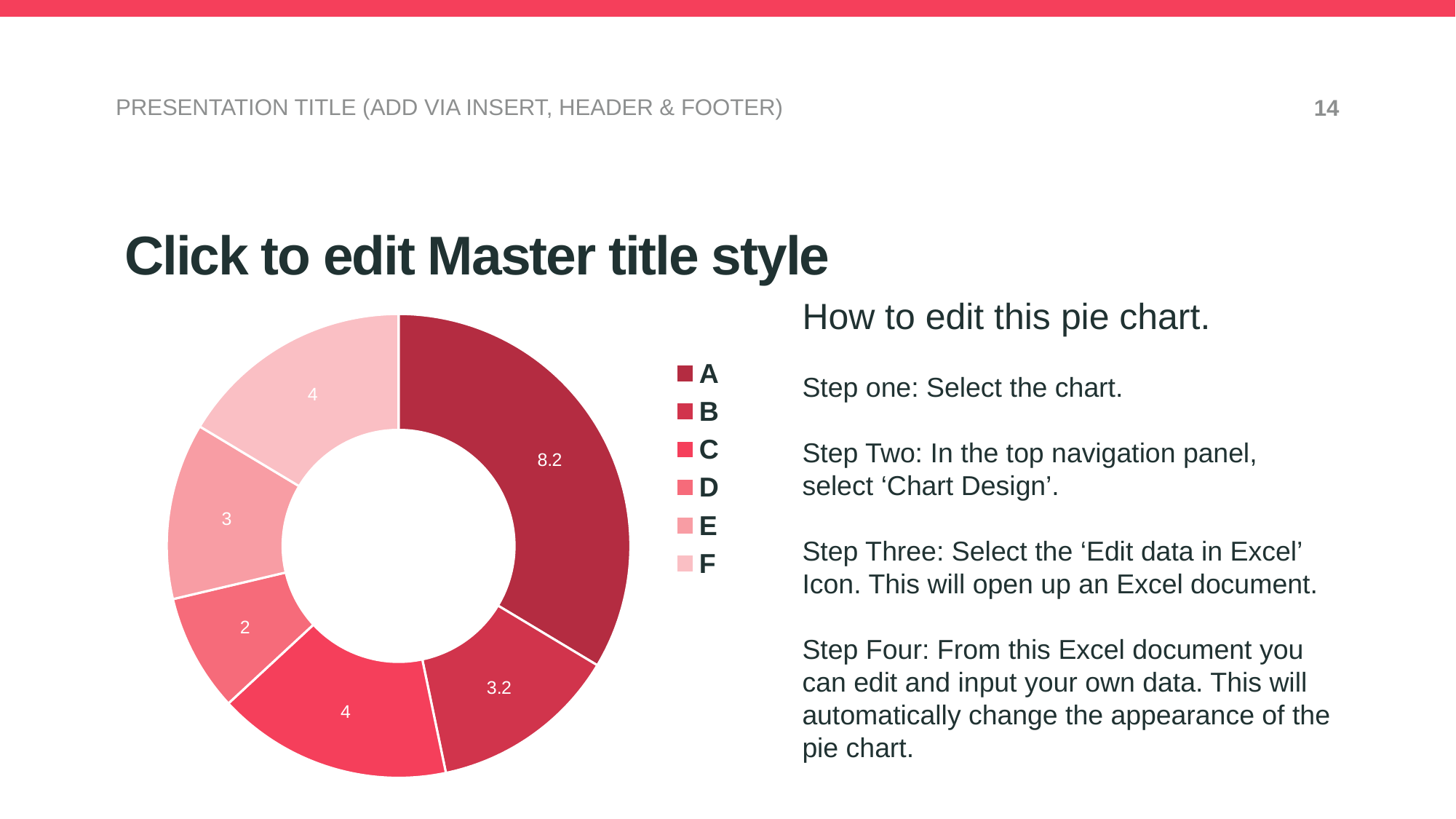

PRESENTATION TITLE (ADD VIA INSERT, HEADER & FOOTER)
14
Click to edit Master title style

### Chart

| Category | Example |
|---|---|
| A | 8.2 |
| B | 3.2 |
| C | 4.0 |
| D | 2.0 |
| E | 3.0 |
| F | 4.0 |
How to edit this pie chart.

Step one: Select the chart.

Step Two: In the top navigation panel,
select ‘Chart Design’.

Step Three: Select the ‘Edit data in Excel’ Icon. This will open up an Excel document.

Step Four: From this Excel document you can edit and input your own data. This will automatically change the appearance of the pie chart.